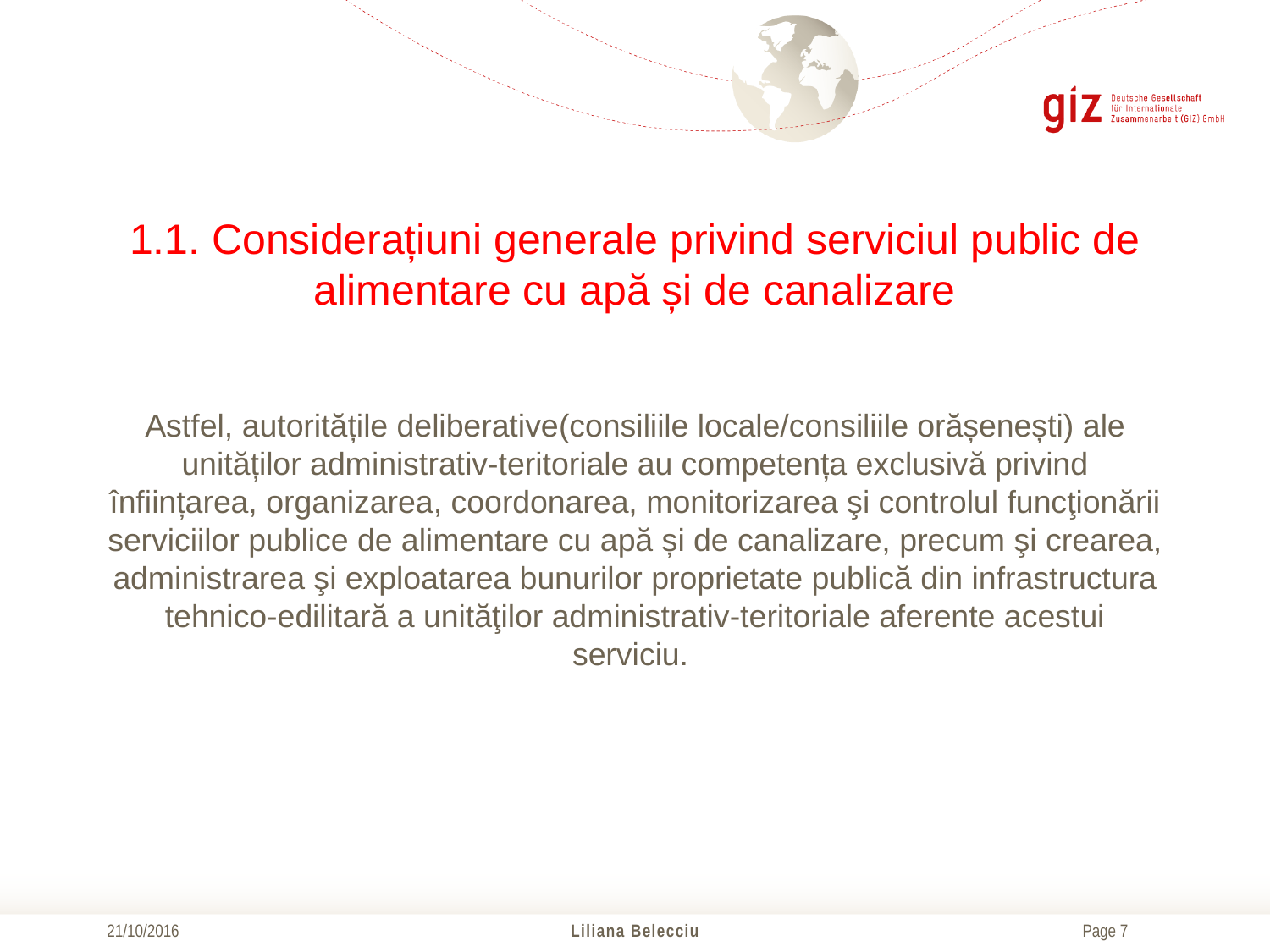

# 1.1. Considerațiuni generale privind serviciul public de alimentare cu apă și de canalizare

Astfel, autoritățile deliberative(consiliile locale/consiliile orășenești) ale unităților administrativ-teritoriale au competența exclusivă privind înființarea, organizarea, coordonarea, monitorizarea şi controlul funcţionării serviciilor publice de alimentare cu apă și de canalizare, precum şi crearea, administrarea şi exploatarea bunurilor proprietate publică din infrastructura tehnico-edilitară a unităţilor administrativ-teritoriale aferente acestui serviciu.
21/10/2016
Liliana Belecciu